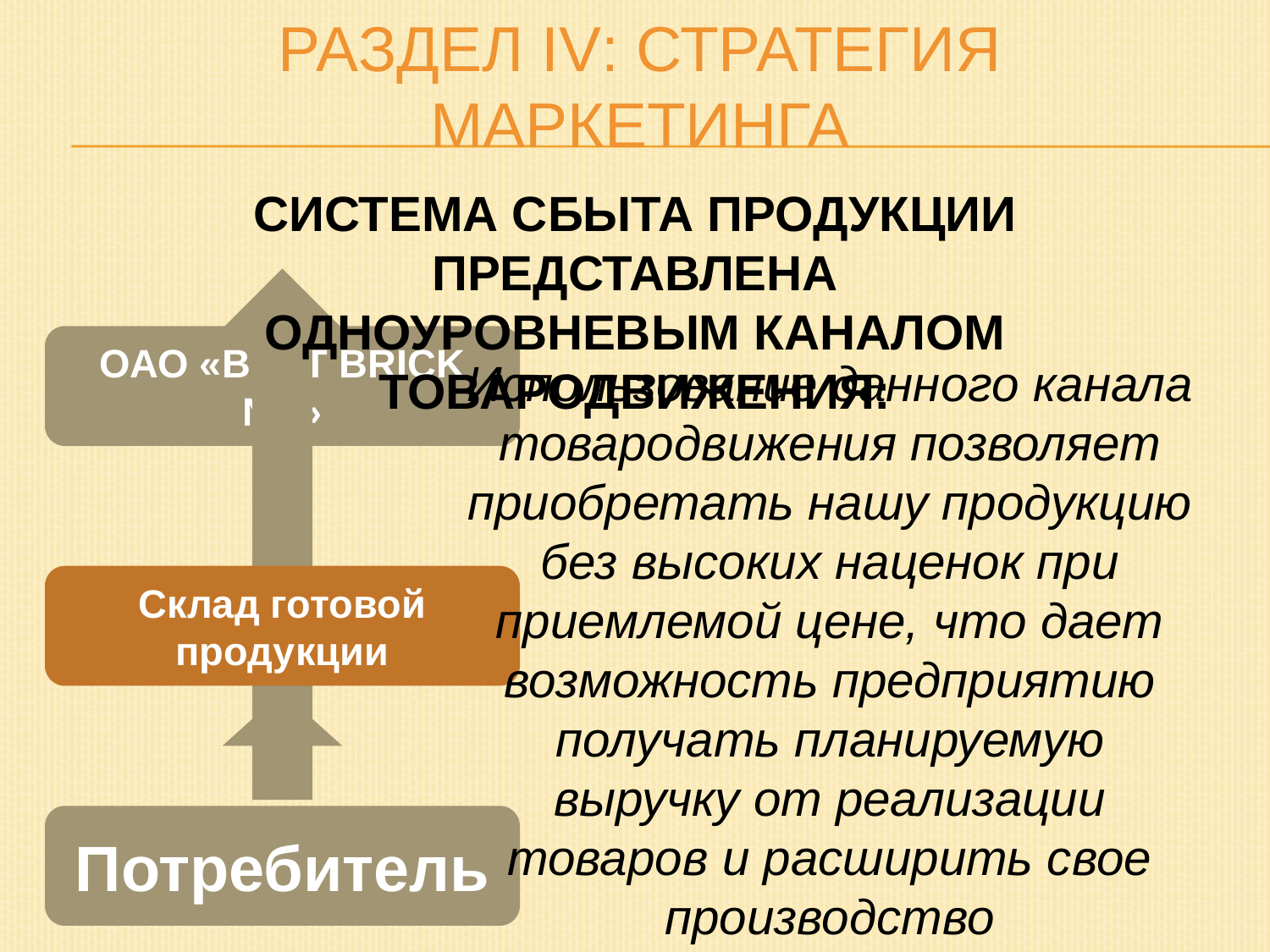

# Раздел IV: Стратегия маркетинга
Система сбыта продукции представлена
одноуровневым каналом товародвижения:
Потребитель
Использование данного канала товародвижения позволяет приобретать нашу продукцию без высоких наценок при приемлемой цене, что дает возможность предприятию получать планируемую выручку от реализации товаров и расширить свое производство